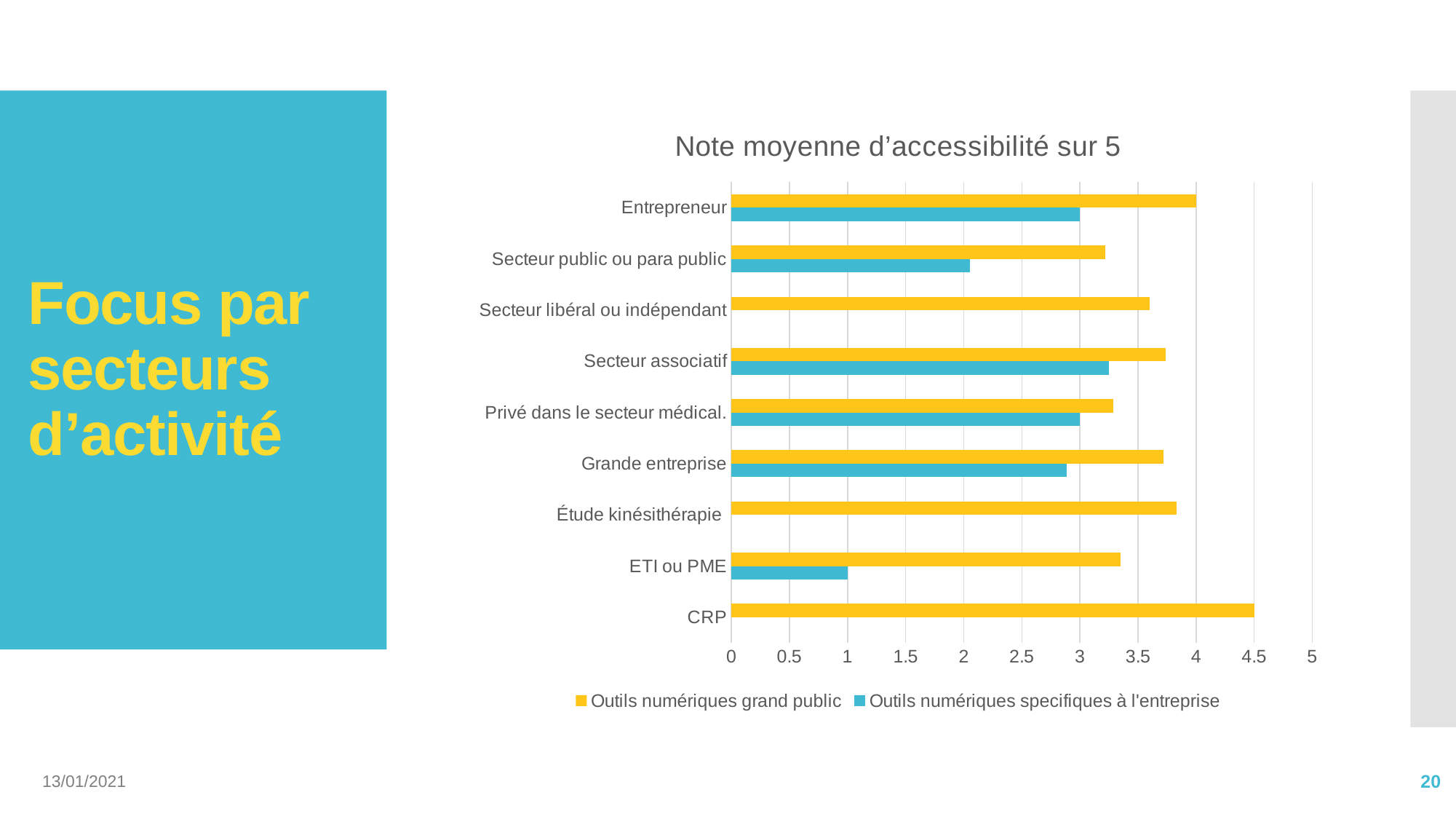

# Focus par secteurs d’activité

### Chart: Note moyenne d’accessibilité sur 5

| Category | Outils numériques specifiques à l'entreprise | Outils numériques grand public |
|---|---|---|
| CRP | None | 4.5 |
| ETI ou PME | 1.0 | 3.35 |
| Étude kinésithérapie  | None | 3.8333333333333335 |
| Grande entreprise | 2.888888888888889 | 3.722770562770563 |
| Privé dans le secteur médical. | 3.0 | 3.2857142857142856 |
| Secteur associatif | 3.25 | 3.736904761904762 |
| Secteur libéral ou indépendant | None | 3.6 |
| Secteur public ou para public | 2.0555555555555554 | 3.217825217201218 |
| Entrepreneur | 3.0 | 4.0 |
13/01/2021
20